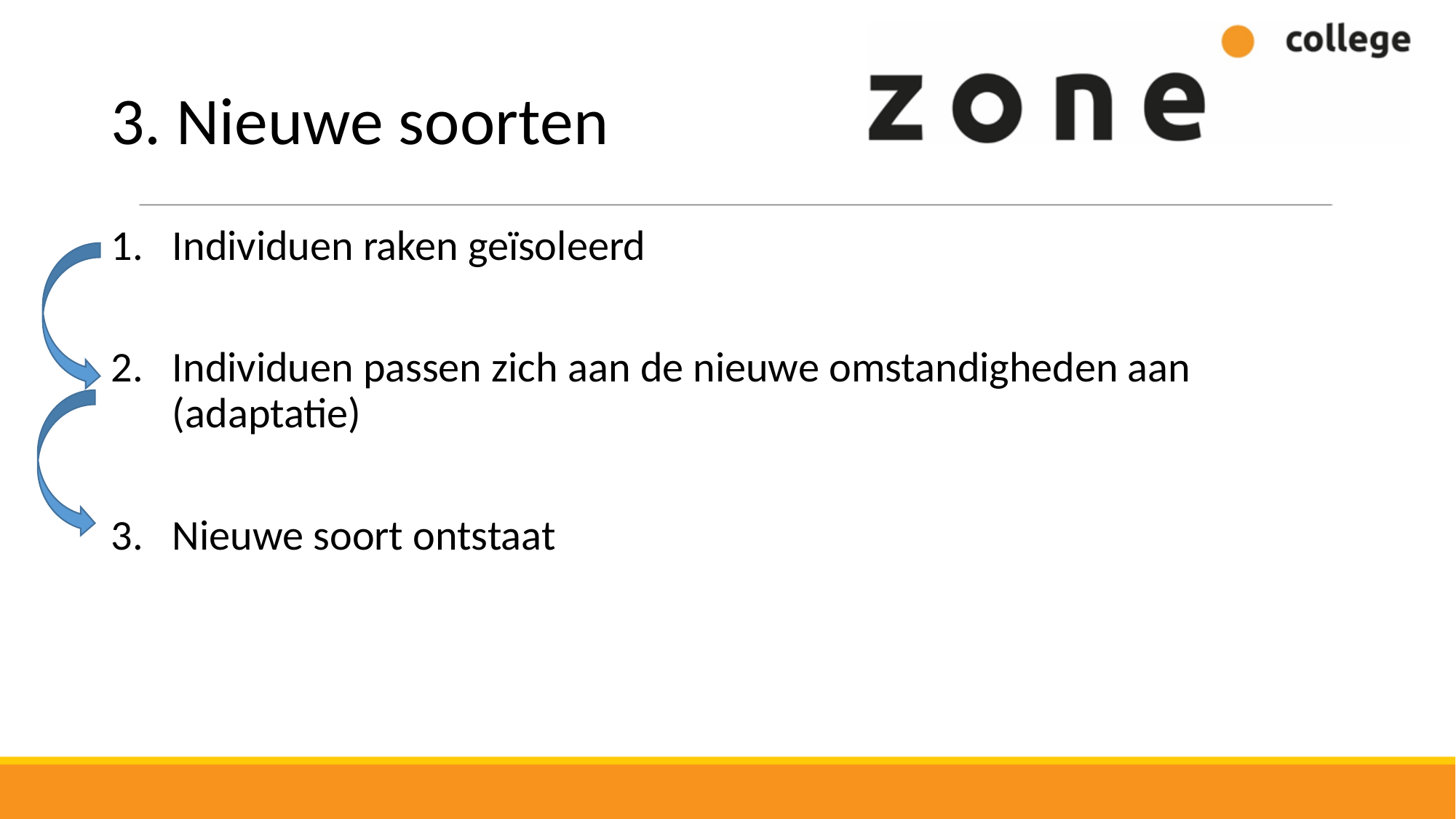

# 3. Nieuwe soorten
Individuen raken geïsoleerd

Individuen passen zich aan de nieuwe omstandigheden aan (adaptatie)

Nieuwe soort ontstaat